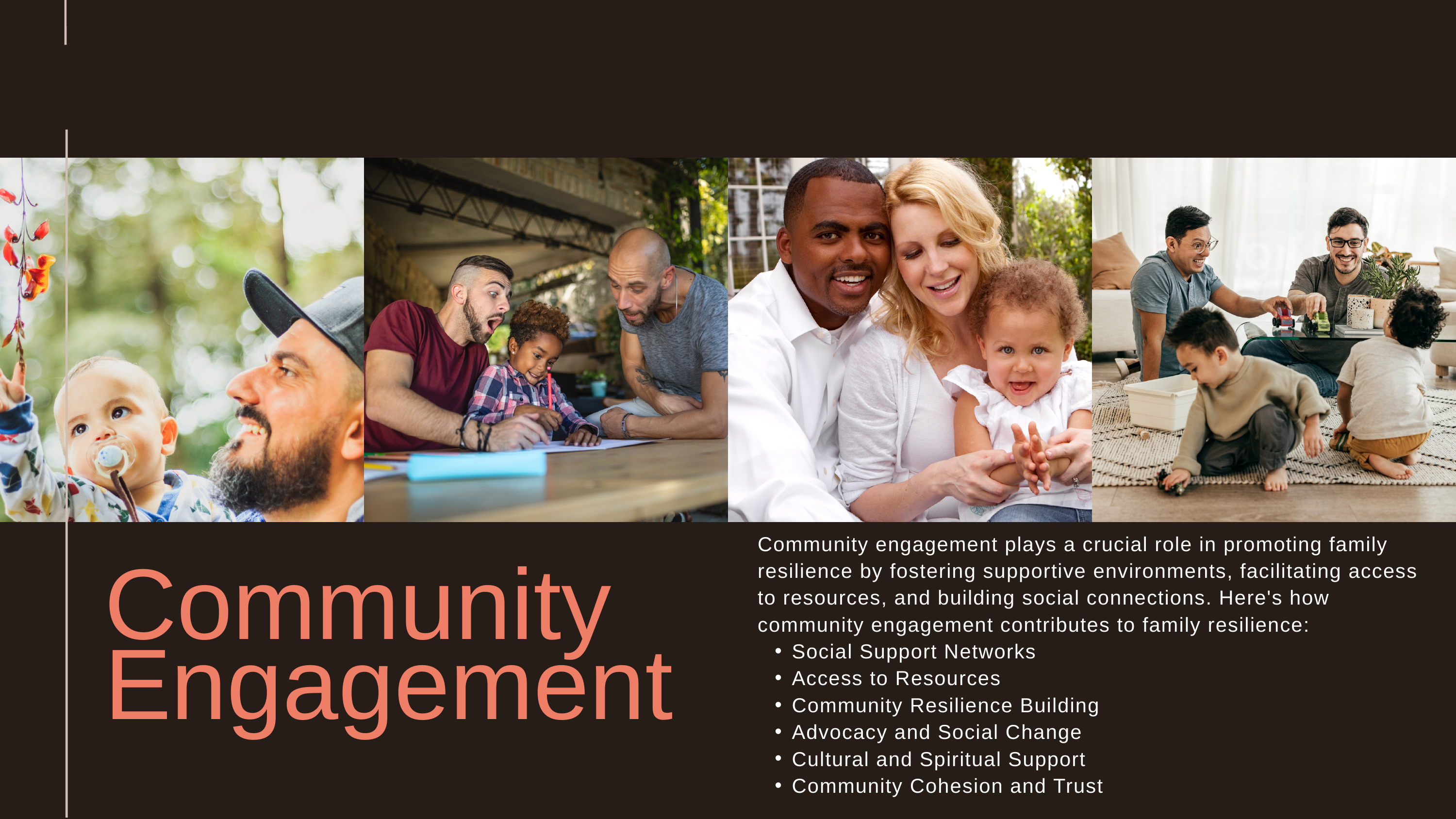

Community engagement plays a crucial role in promoting family resilience by fostering supportive environments, facilitating access to resources, and building social connections. Here's how community engagement contributes to family resilience:
Social Support Networks
Access to Resources
Community Resilience Building
Advocacy and Social Change
Cultural and Spiritual Support
Community Cohesion and Trust

Community Engagement